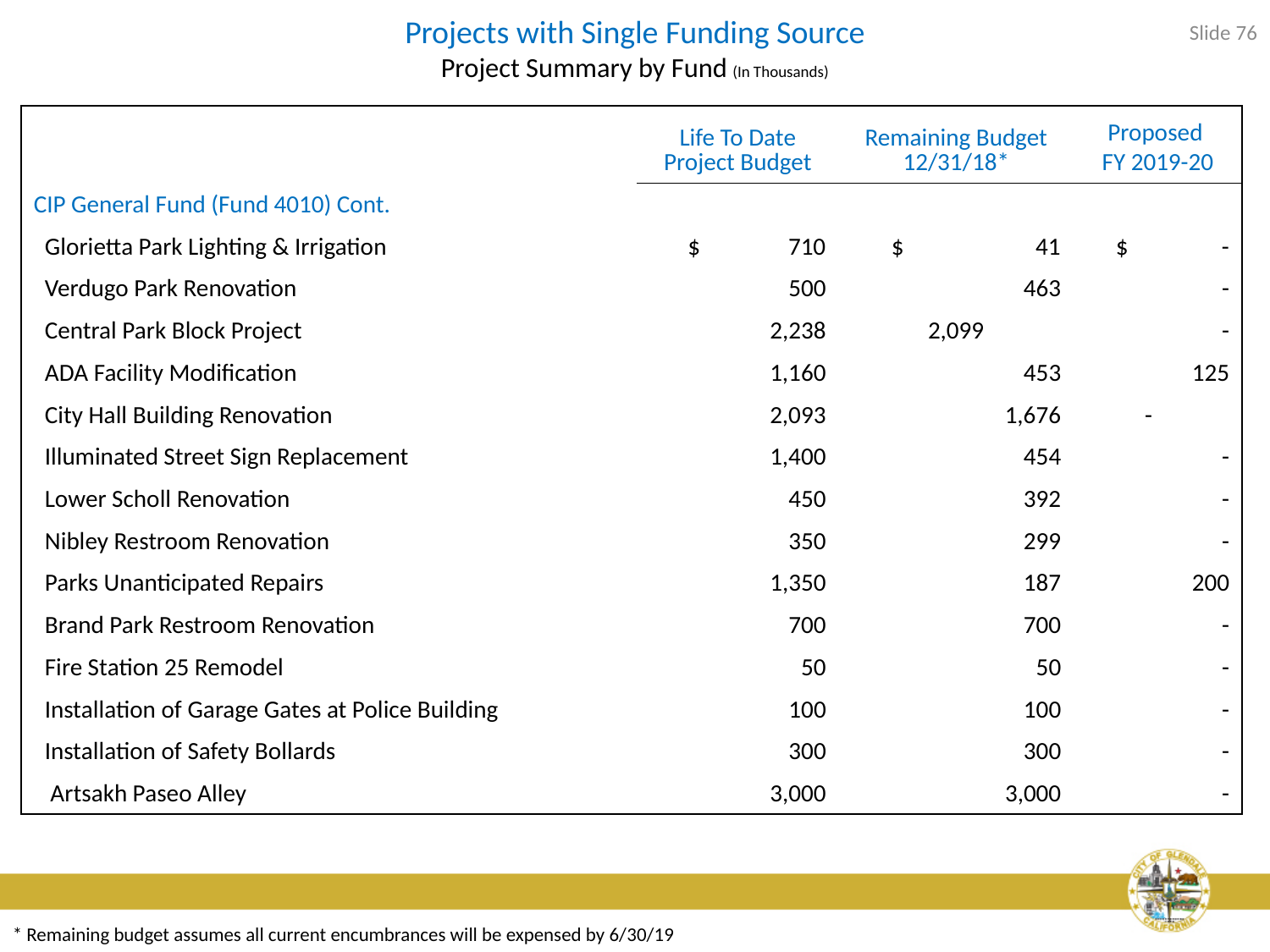

Slide 76
# Projects with Single Funding Source Project Summary by Fund (In Thousands)
|  | Life To Date Project Budget | Remaining Budget 12/31/18\* | Proposed FY 2019-20 |
| --- | --- | --- | --- |
| CIP General Fund (Fund 4010) Cont. |  |  |  |
| Glorietta Park Lighting & Irrigation | $ 710 | $ 41 | $ - |
| Verdugo Park Renovation | 500 | 463 | - |
| Central Park Block Project | 2,238 | 2,099 | - |
| ADA Facility Modification | 1,160 | 453 | 125 |
| City Hall Building Renovation | 2,093 | 1,676 | - |
| Illuminated Street Sign Replacement | 1,400 | 454 | - |
| Lower Scholl Renovation | 450 | 392 | - |
| Nibley Restroom Renovation | 350 | 299 | - |
| Parks Unanticipated Repairs | 1,350 | 187 | 200 |
| Brand Park Restroom Renovation | 700 | 700 | - |
| Fire Station 25 Remodel | 50 | 50 | - |
| Installation of Garage Gates at Police Building | 100 | 100 | - |
| Installation of Safety Bollards | 300 | 300 | - |
| Artsakh Paseo Alley | 3,000 | 3,000 | - |
* Remaining budget assumes all current encumbrances will be expensed by 6/30/19